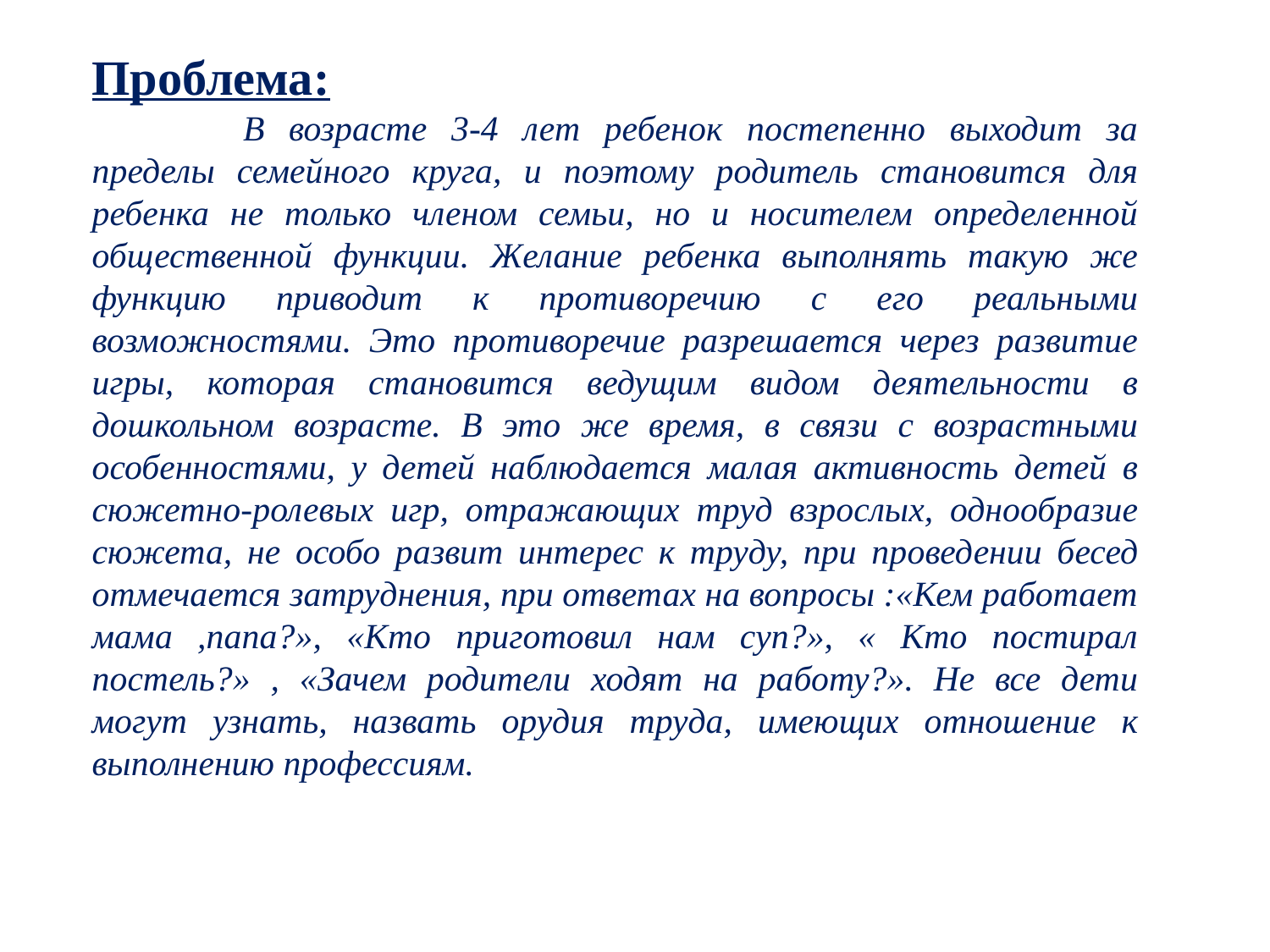

Проблема:
	 В возрасте 3-4 лет ребенок постепенно выходит за пределы семейного круга, и поэтому родитель становится для ребенка не только членом семьи, но и носителем определенной общественной функции. Желание ребенка выполнять такую же функцию приводит к противоречию с его реальными возможностями. Это противоречие разрешается через развитие игры, которая становится ведущим видом деятельности в дошкольном возрасте. В это же время, в связи с возрастными особенностями, у детей наблюдается малая активность детей в сюжетно-ролевых игр, отражающих труд взрослых, однообразие сюжета, не особо развит интерес к труду, при проведении бесед отмечается затруднения, при ответах на вопросы :«Кем работает мама ,папа?», «Кто приготовил нам суп?», « Кто постирал постель?» , «Зачем родители ходят на работу?». Не все дети могут узнать, назвать орудия труда, имеющих отношение к выполнению профессиям.